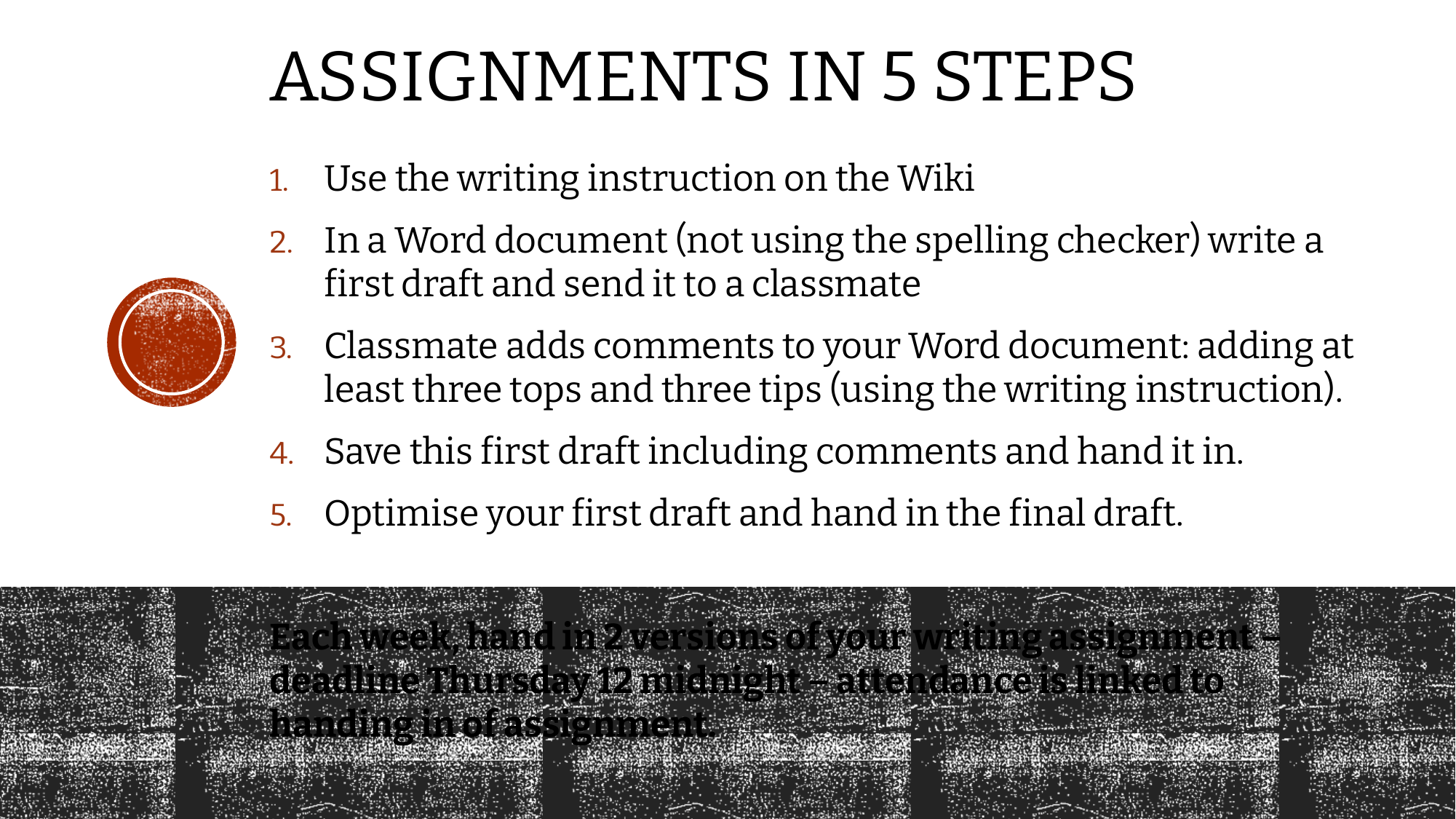

# Assignments in 5 steps
Use the writing instruction on the Wiki
In a Word document (not using the spelling checker) write a first draft and send it to a classmate
Classmate adds comments to your Word document: adding at least three tops and three tips (using the writing instruction).
Save this first draft including comments and hand it in.
Optimise your first draft and hand in the final draft.

Each week, hand in 2 versions of your writing assignment – deadline Thursday 12 midnight – attendance is linked to handing in of assignment.